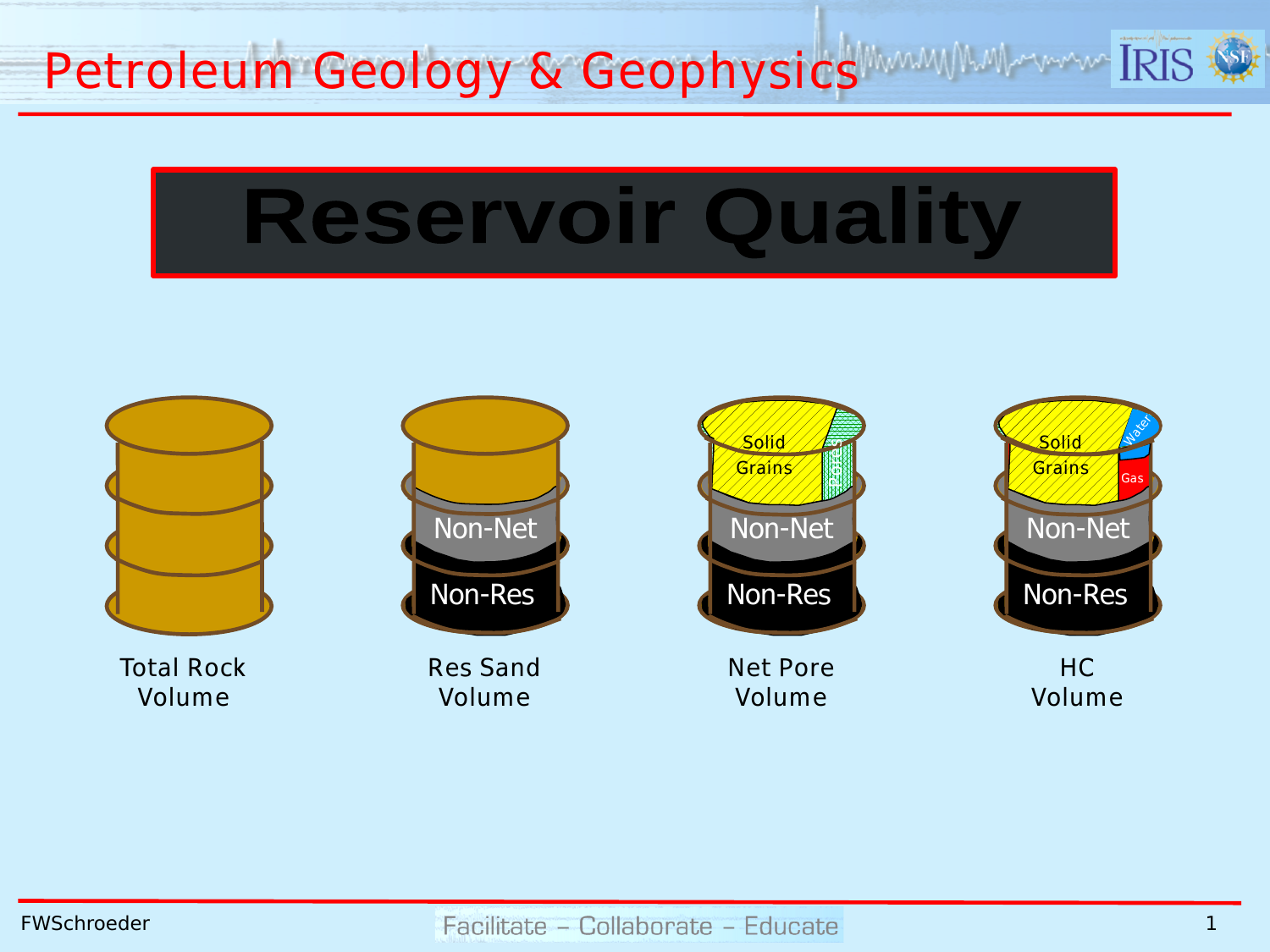

# Petroleum Geology & Geophysics

Reservoir Quality

Total Rock
Volume

Solid
Grains

Pores

Non-Net

Non-Res
Non-Res

Net Pore
Volume

Water
Solid
Grains

Gas

Non-Net

Non-Res
Non-Res

HC
Volume

Non-Net

Non-Res
Non-Res

Res Sand
Volume